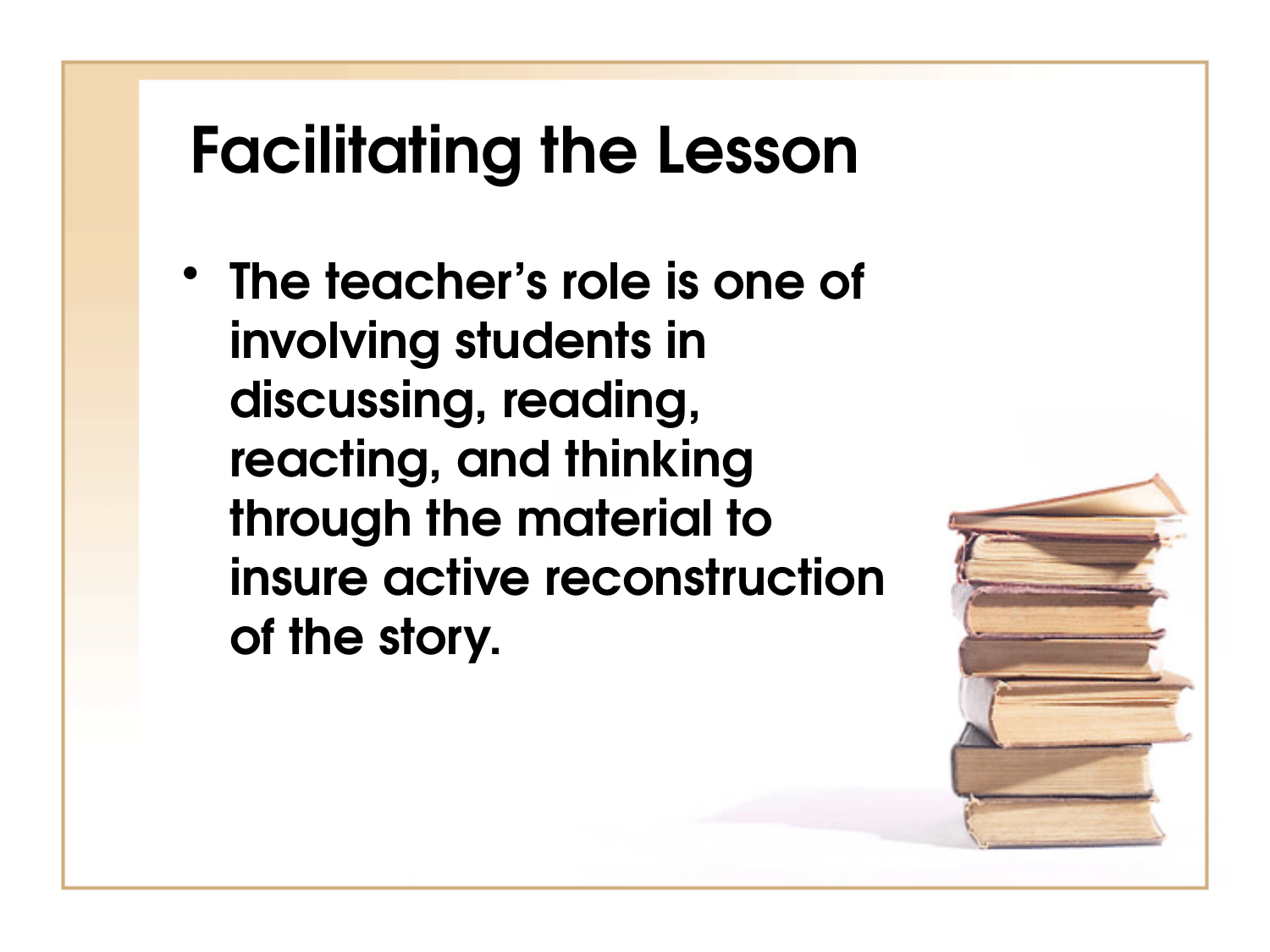

# Facilitating the Lesson
The teacher’s role is one of involving students in discussing, reading, reacting, and thinking through the material to insure active reconstruction of the story.